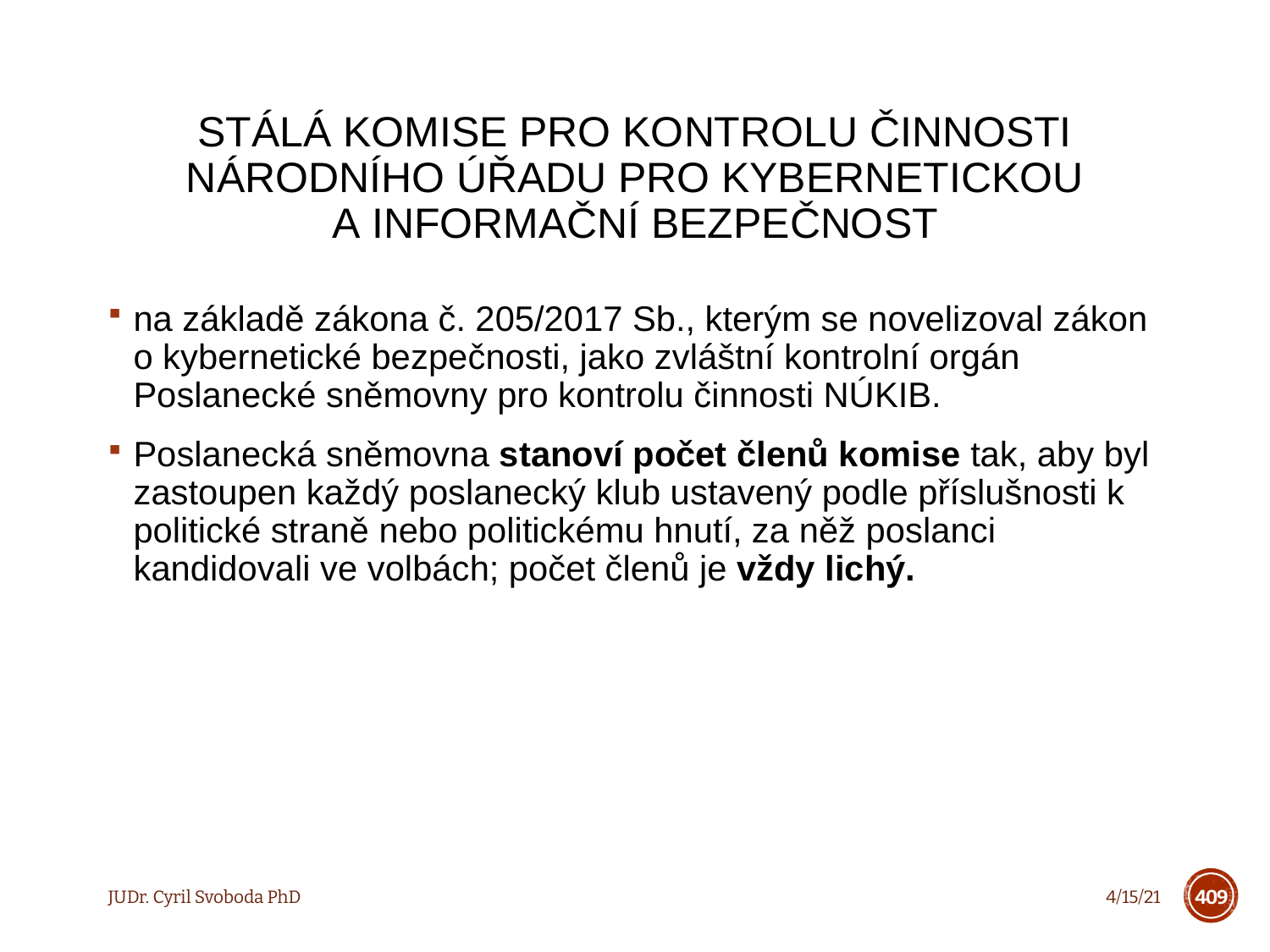

# Stálá komise pro kontrolu činnosti Národního úřadu pro kybernetickou a informační bezpečnost
na základě zákona č. 205/2017 Sb., kterým se novelizoval zákon o kybernetické bezpečnosti, jako zvláštní kontrolní orgán Poslanecké sněmovny pro kontrolu činnosti NÚKIB.
Poslanecká sněmovna stanoví počet členů komise tak, aby byl zastoupen každý poslanecký klub ustavený podle příslušnosti k politické straně nebo politickému hnutí, za něž poslanci kandidovali ve volbách; počet členů je vždy lichý.

JUDr. Cyril Svoboda PhD
4/15/21
409